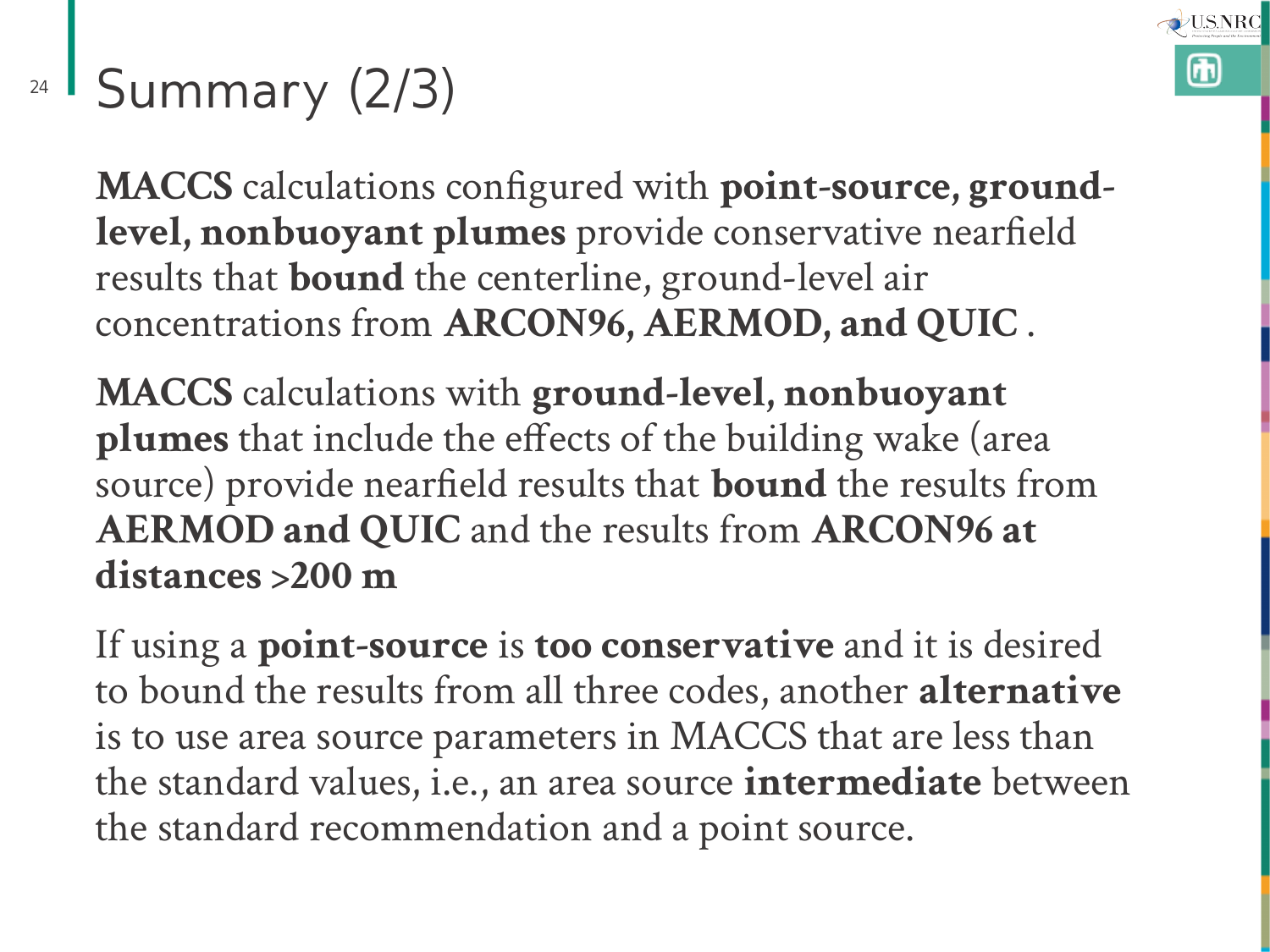

# Summary (2/3)
24
MACCS calculations configured with point-source, ground-level, nonbuoyant plumes provide conservative nearfield results that bound the centerline, ground-level air concentrations from ARCON96, AERMOD, and QUIC .
MACCS calculations with ground-level, nonbuoyant plumes that include the effects of the building wake (area source) provide nearfield results that bound the results from AERMOD and QUIC and the results from ARCON96 at distances >200 m
If using a point-source is too conservative and it is desired to bound the results from all three codes, another alternative is to use area source parameters in MACCS that are less than the standard values, i.e., an area source intermediate between the standard recommendation and a point source.